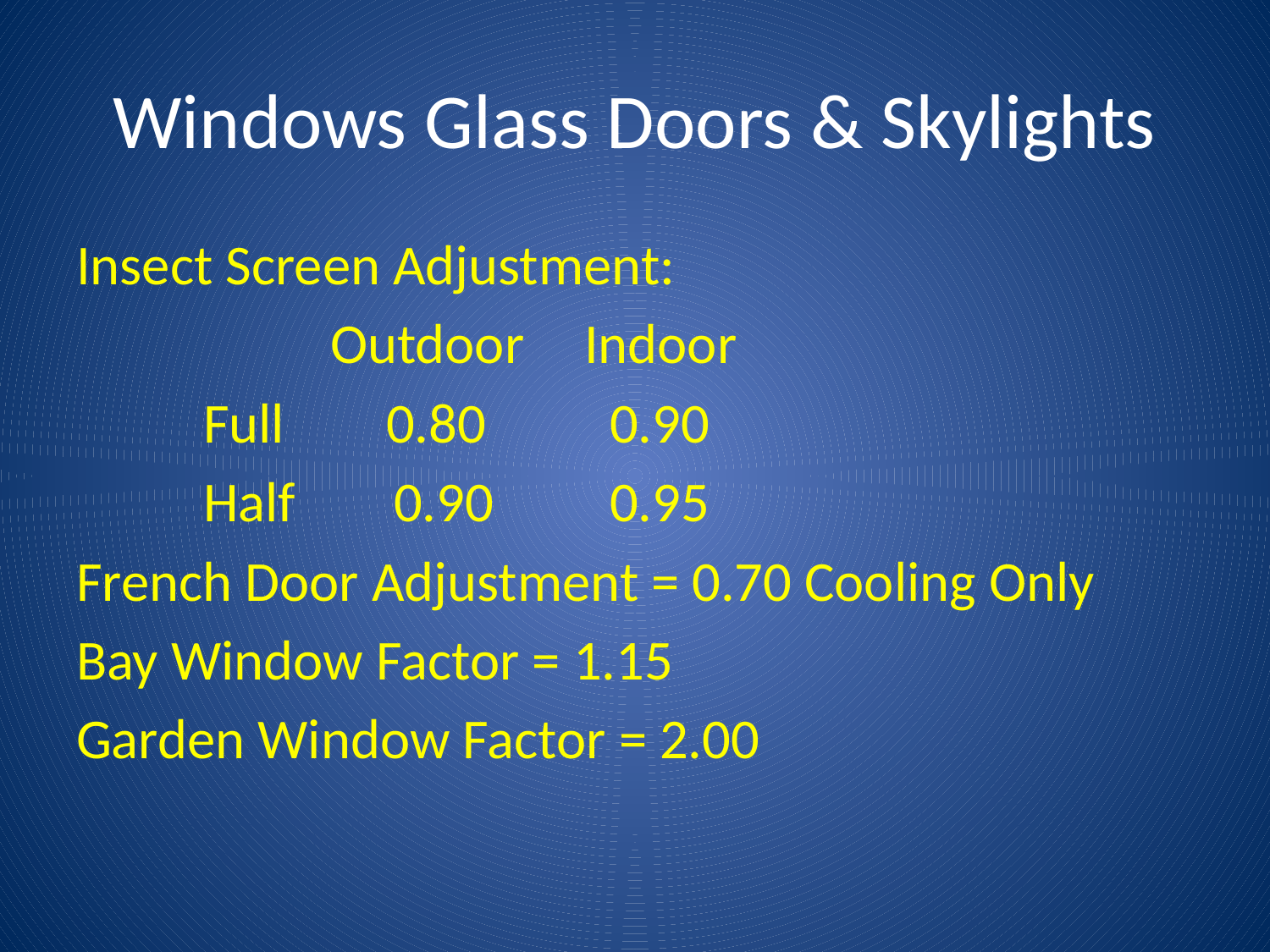

# Windows Glass Doors & Skylights
Insect Screen Adjustment:
		Outdoor	Indoor
	Full        0.80	  0.90
	Half	     0.90	  0.95
French Door Adjustment = 0.70 Cooling Only
Bay Window Factor = 1.15
Garden Window Factor = 2.00